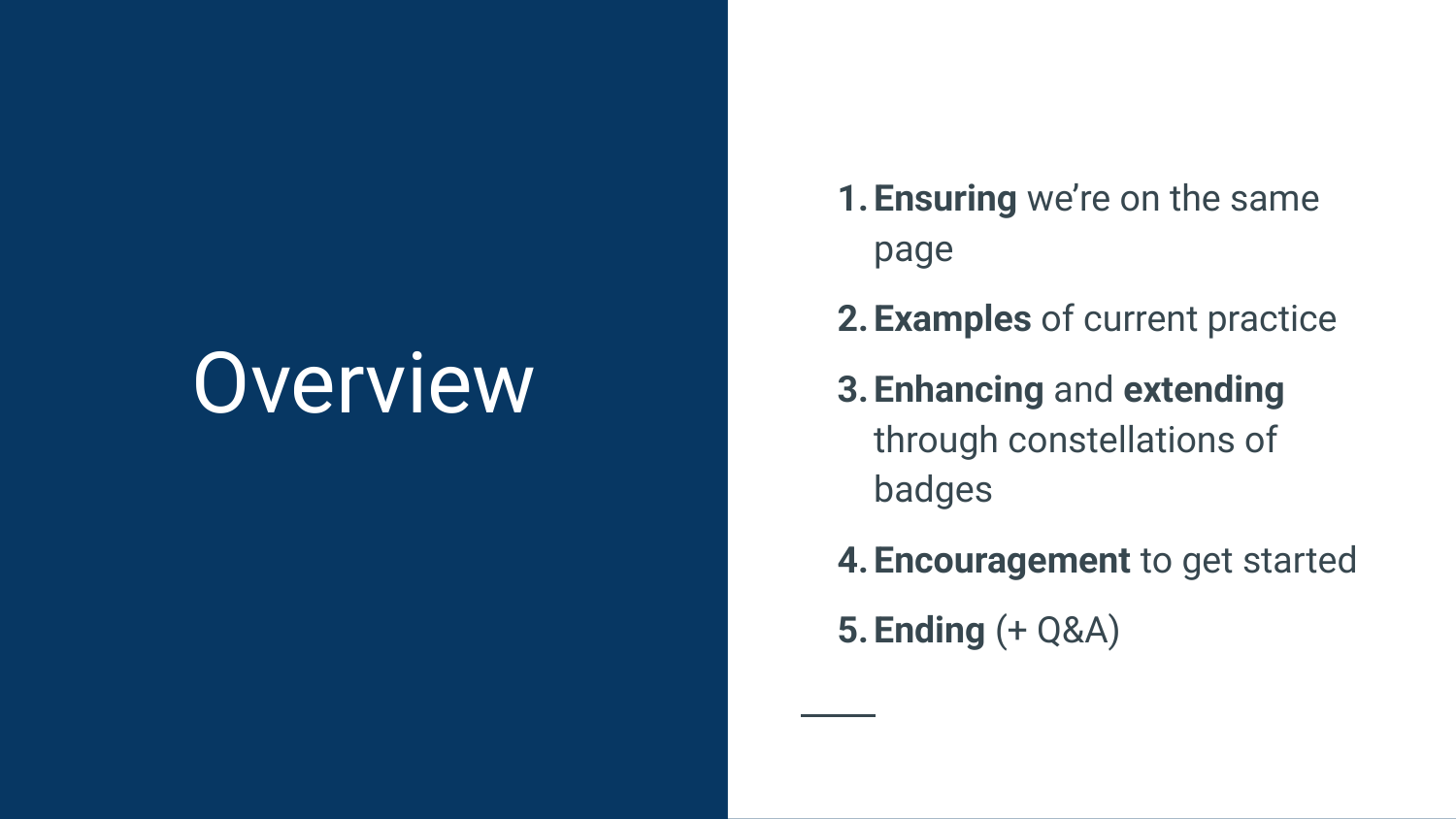

Ensuring we’re on the same page
Examples of current practice
Enhancing and extending through constellations of badges
Encouragement to get started
Ending (+ Q&A)
# Overview